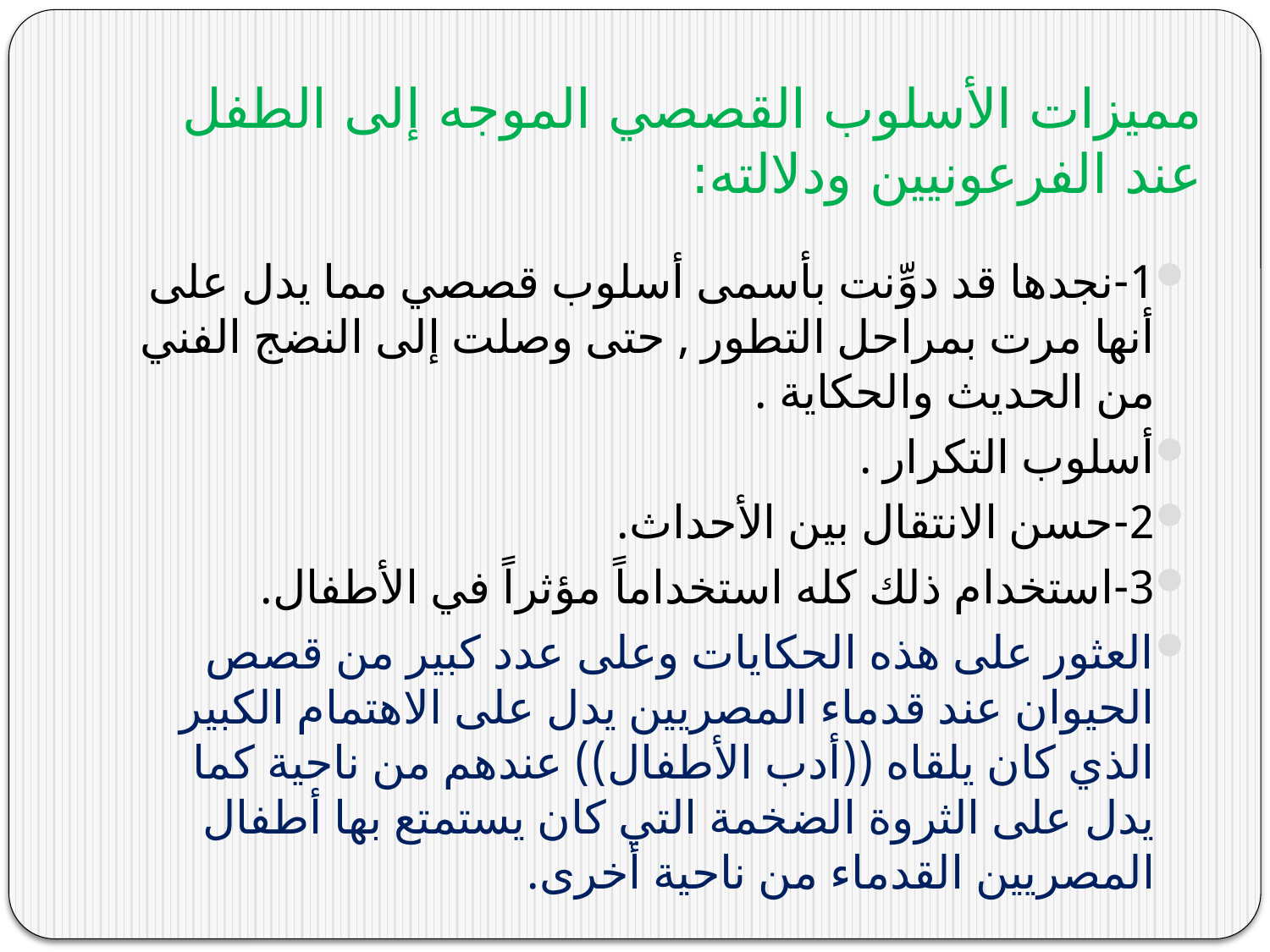

# مميزات الأسلوب القصصي الموجه إلى الطفل عند الفرعونيين ودلالته:
1-نجدها قد دوِّنت بأسمى أسلوب قصصي مما يدل على أنها مرت بمراحل التطور , حتى وصلت إلى النضج الفني من الحديث والحكاية .
أسلوب التكرار .
2-حسن الانتقال بين الأحداث.
3-استخدام ذلك كله استخداماً مؤثراً في الأطفال.
العثور على هذه الحكايات وعلى عدد كبير من قصص الحيوان عند قدماء المصريين يدل على الاهتمام الكبير الذي كان يلقاه ((أدب الأطفال)) عندهم من ناحية كما يدل على الثروة الضخمة التي كان يستمتع بها أطفال المصريين القدماء من ناحية أخرى.